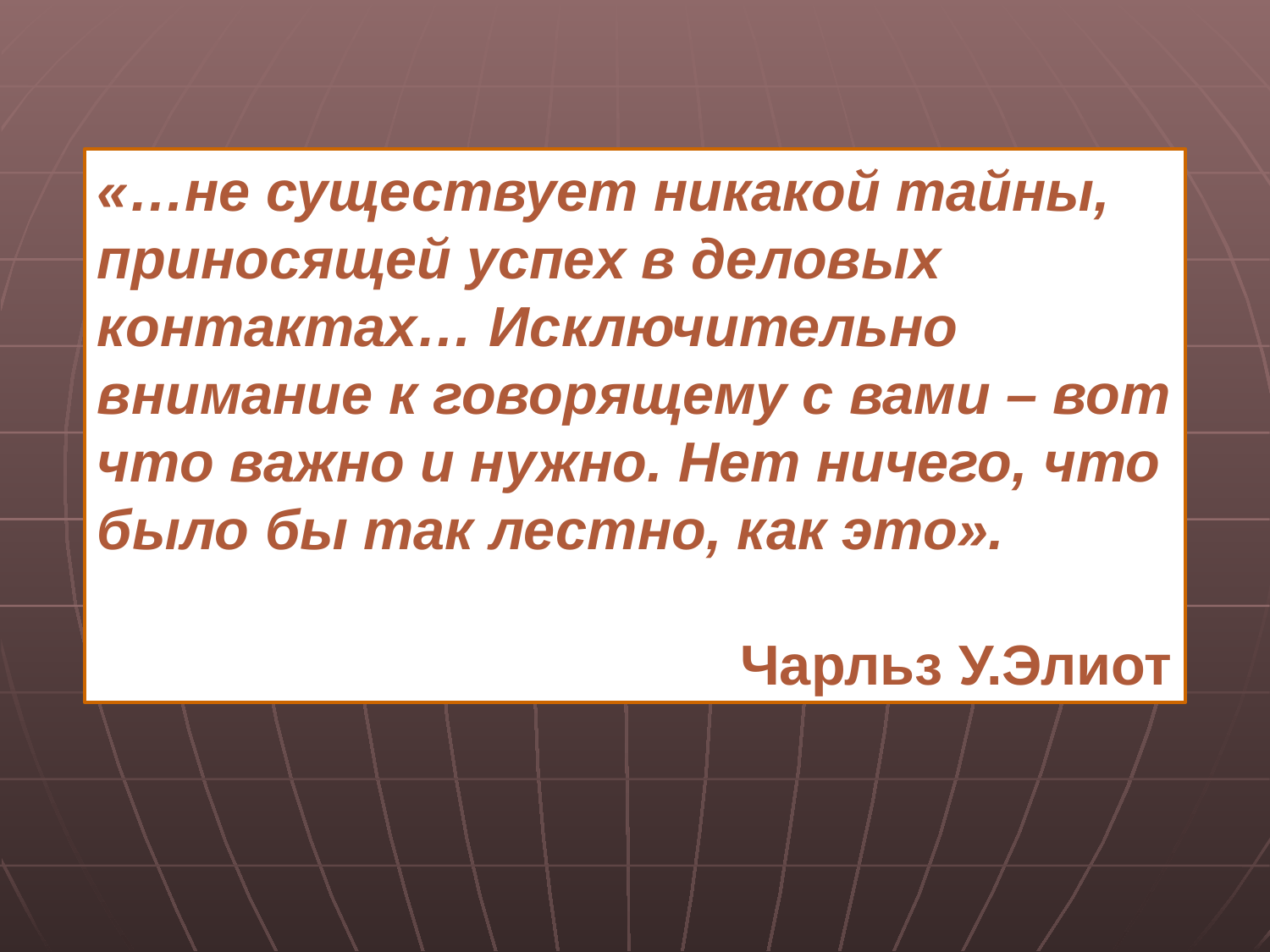

«…не существует никакой тайны, приносящей успех в деловых контактах… Исключительно внимание к говорящему с вами – вот что важно и нужно. Нет ничего, что было бы так лестно, как это».

        Чарльз У.Элиот